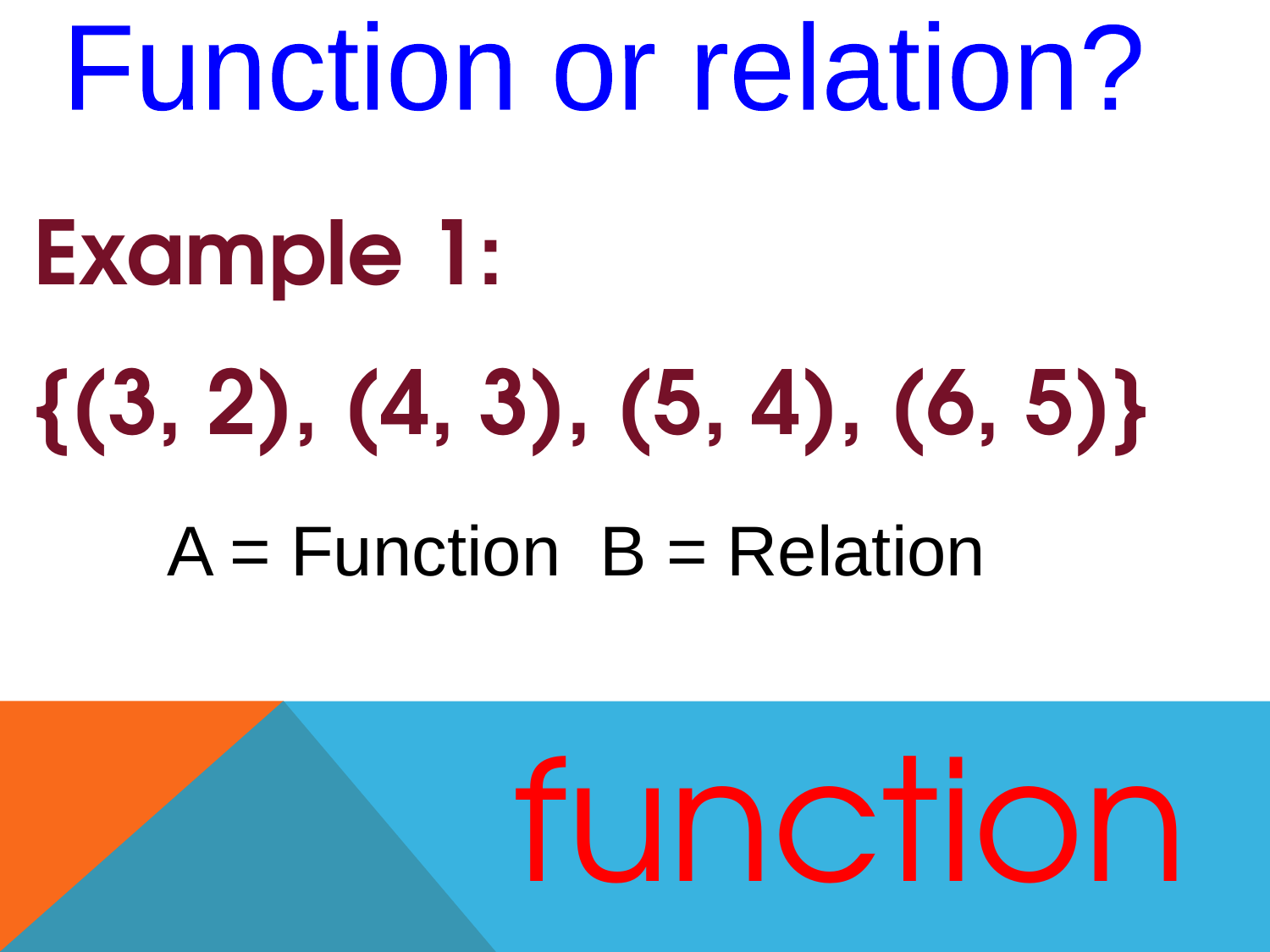

Function or relation?
Example 1:
{(3, 2), (4, 3), (5, 4), (6, 5)}
A = Function  B = Relation
function